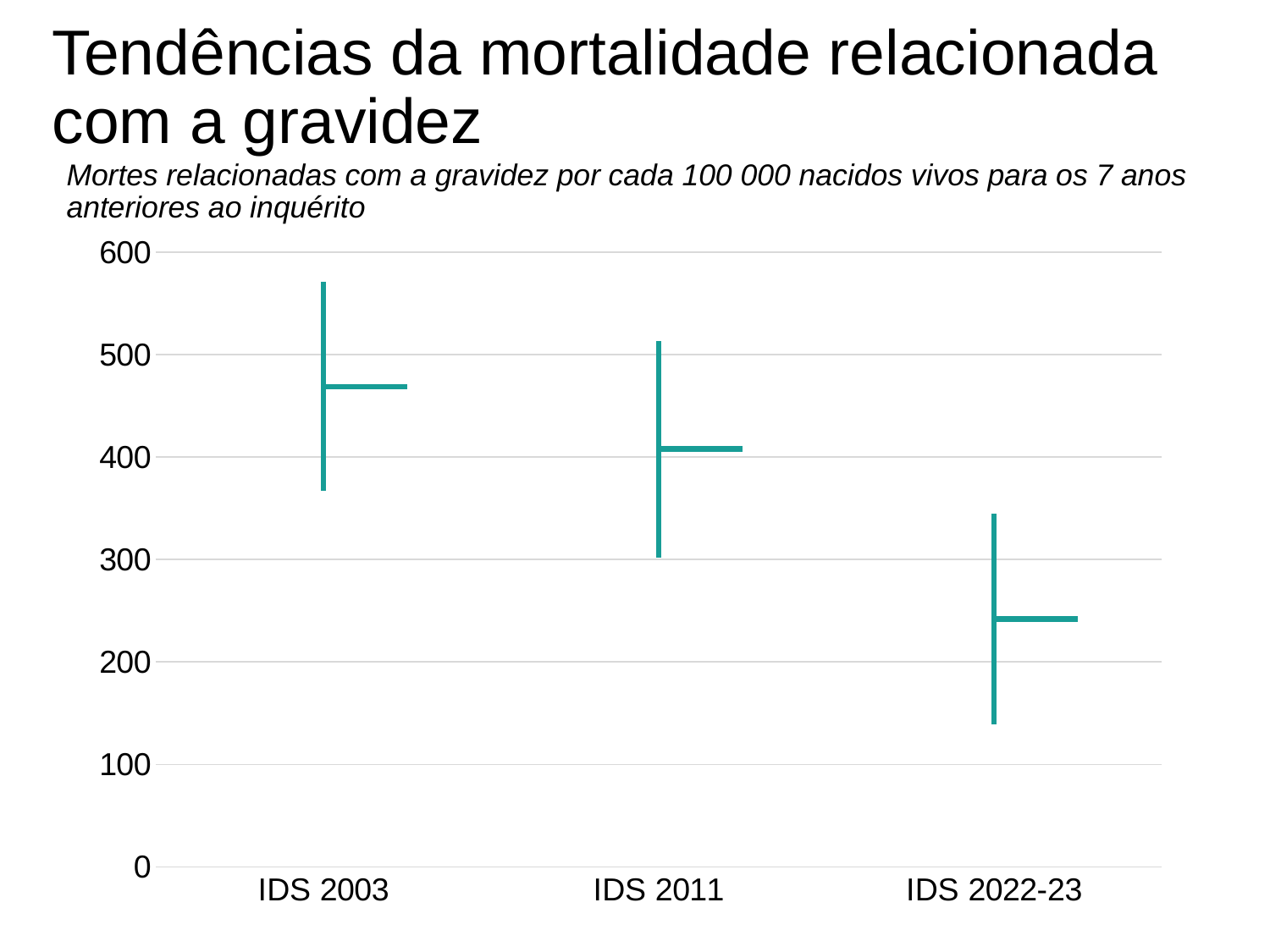

# Tendências da mortalidade relacionada com a gravidez
Mortes relacionadas com a gravidez por cada 100 000 nacidos vivos para os 7 anos anteriores ao inquérito

[unsupported chart]